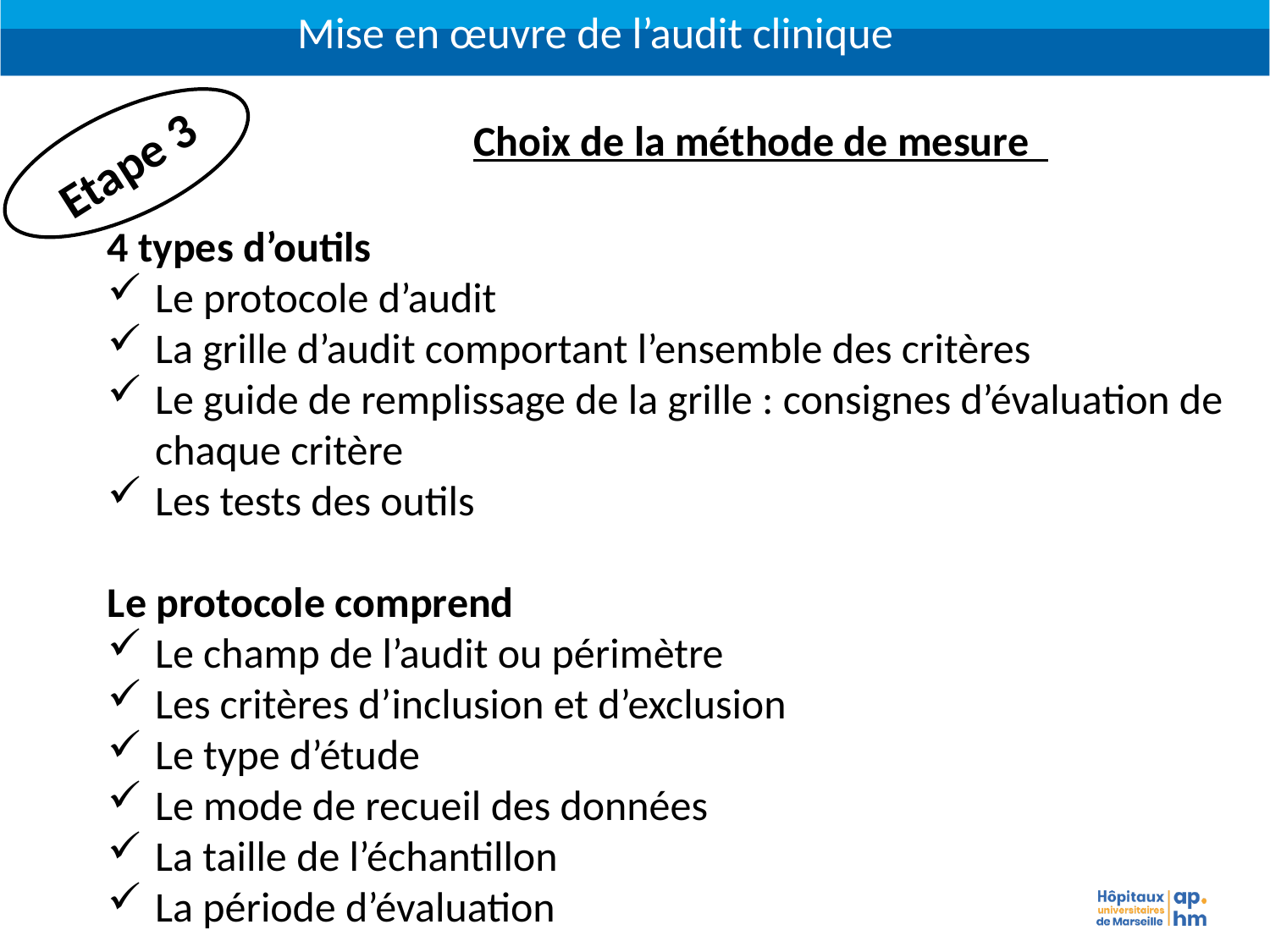

Mise en œuvre de l’audit clinique
      Choix de la méthode de mesure

4 types d’outils
Le protocole d’audit
La grille d’audit comportant l’ensemble des critères
Le guide de remplissage de la grille : consignes d’évaluation de chaque critère
Les tests des outils

Le protocole comprend
Le champ de l’audit ou périmètre
Les critères d’inclusion et d’exclusion
Le type d’étude
Le mode de recueil des données
La taille de l’échantillon
La période d’évaluation

Etape 3